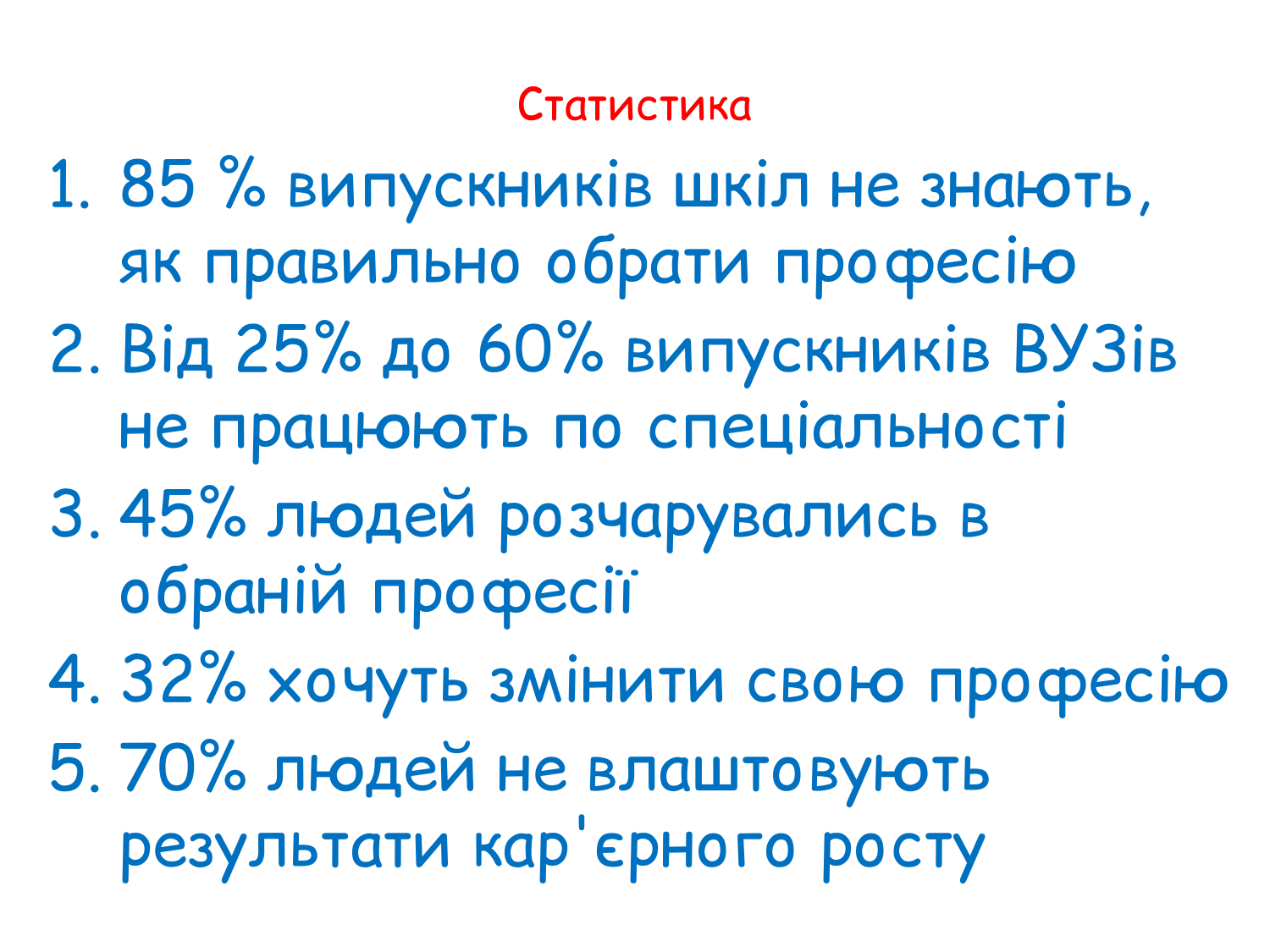

# Статистика
85 % випускників шкіл не знають, як правильно обрати професію
Від 25% до 60% випускників ВУЗів не працюють по спеціальності
45% людей розчарувались в обраній професії
32% хочуть змінити свою професію
70% людей не влаштовують результати кар'єрного росту